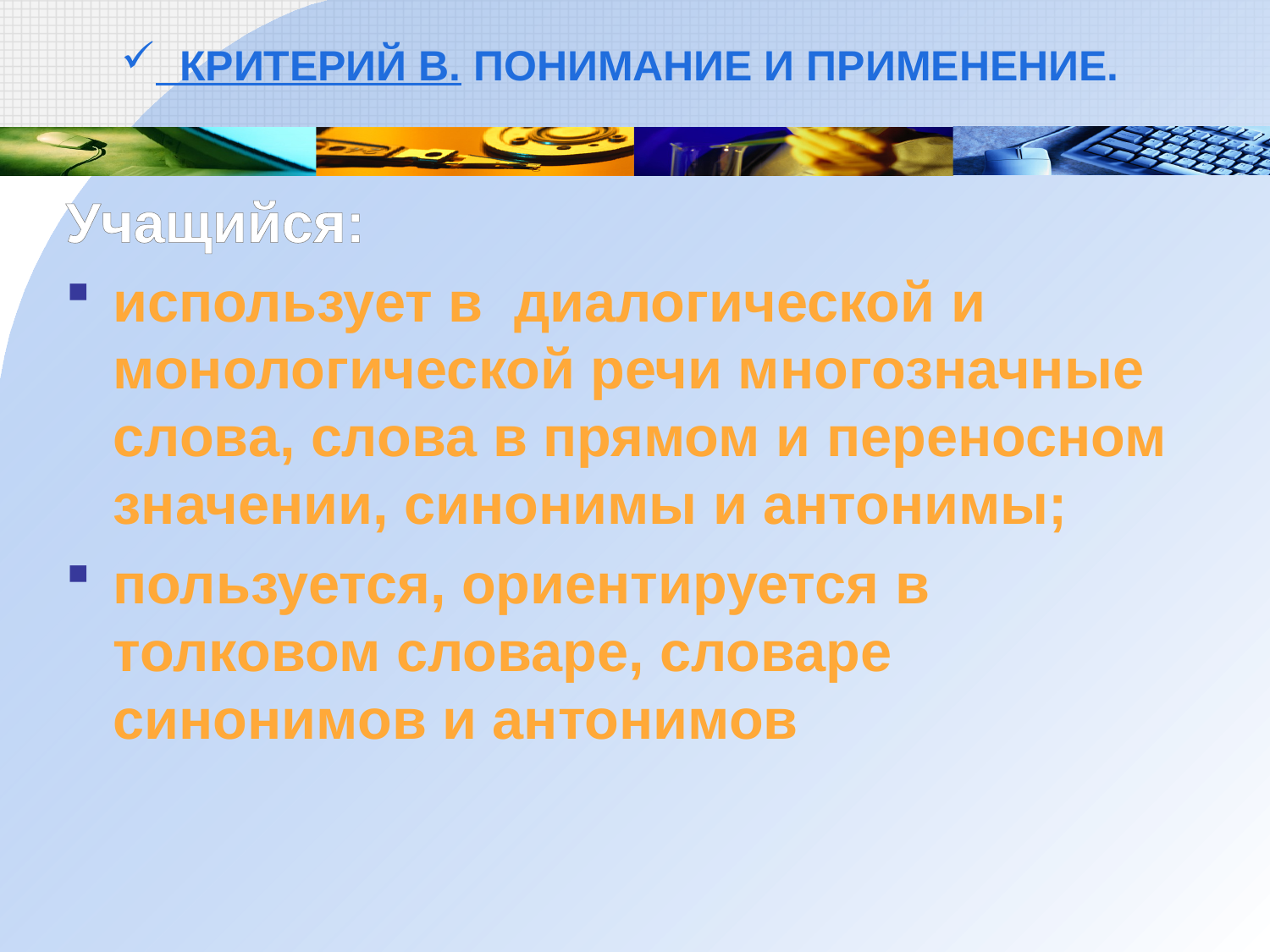

# Критерий В. Понимание и применение.
Учащийся:
использует в  диалогической и монологической речи многозначные слова, слова в прямом и переносном значении, синонимы и антонимы;
пользуется, ориентируется в толковом словаре, словаре синонимов и антонимов